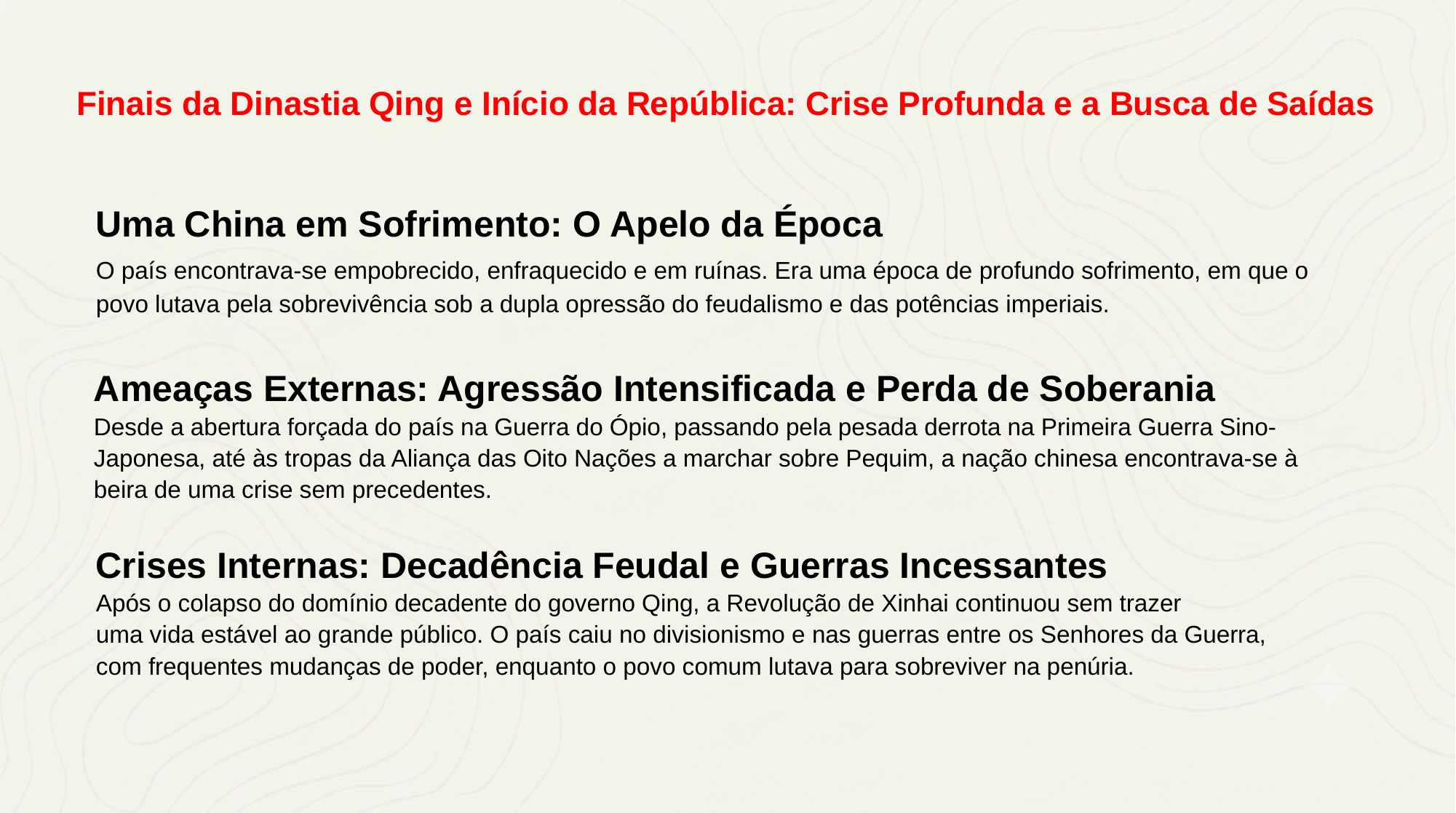

Finais da Dinastia Qing e Início da República: Crise Profunda e a Busca de Saídas
Uma China em Sofrimento: O Apelo da Época
O país encontrava-se empobrecido, enfraquecido e em ruínas. Era uma época de profundo sofrimento, em que o povo lutava pela sobrevivência sob a dupla opressão do feudalismo e das potências imperiais.

Ameaças Externas: Agressão Intensificada e Perda de Soberania
Desde a abertura forçada do país na Guerra do Ópio, passando pela pesada derrota na Primeira Guerra Sino-Japonesa, até às tropas da Aliança das Oito Nações a marchar sobre Pequim, a nação chinesa encontrava-se à beira de uma crise sem precedentes.
Crises Internas: Decadência Feudal e Guerras Incessantes
Após o colapso do domínio decadente do governo Qing, a Revolução de Xinhai continuou sem trazer
uma vida estável ao grande público. O país caiu no divisionismo e nas guerras entre os Senhores da Guerra,
com frequentes mudanças de poder, enquanto o povo comum lutava para sobreviver na penúria.